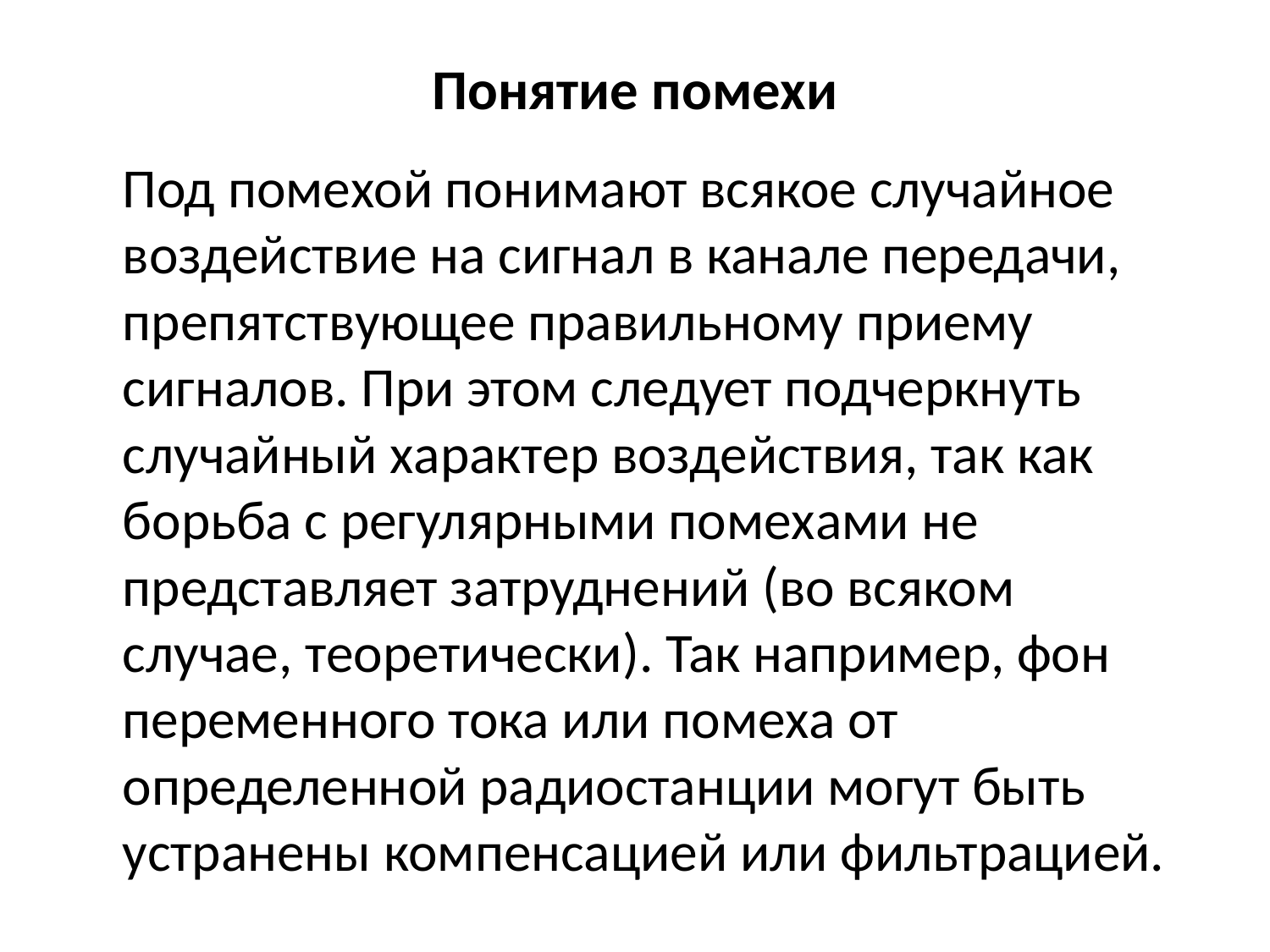

# Понятие помехи
	Под помехой понимают всякое случайное воздействие на сигнал в канале передачи, препятствующее правильному приему сигналов. При этом следует подчеркнуть случайный характер воздействия, так как борьба с регулярными помехами не представляет затруднений (во всяком случае, теоретически). Так например, фон переменного тока или помеха от определенной радиостанции могут быть устранены компенсацией или фильтрацией.